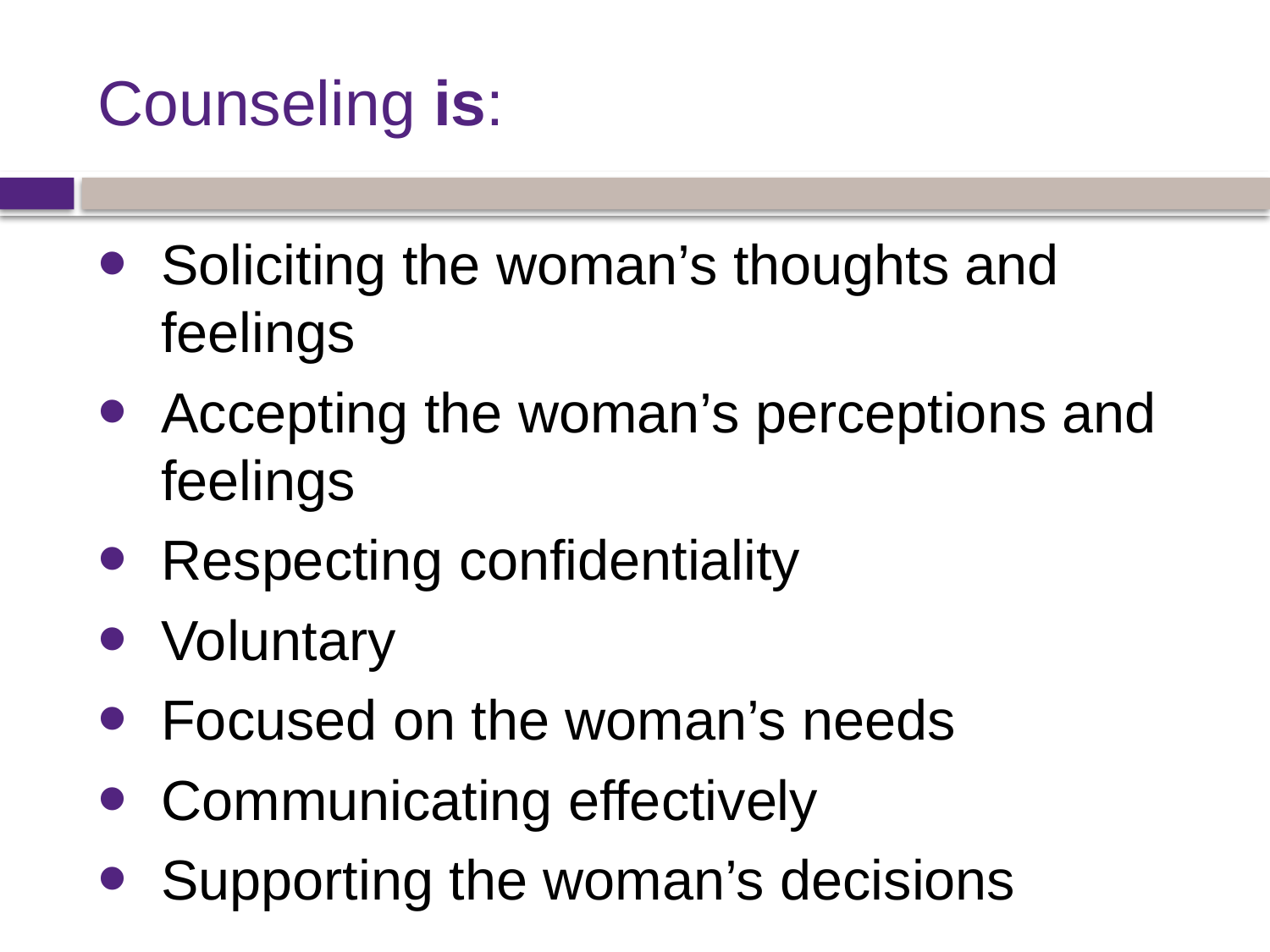

# Counseling is:
Soliciting the woman’s thoughts and feelings
Accepting the woman’s perceptions and feelings
Respecting confidentiality
Voluntary
Focused on the woman’s needs
Communicating effectively
Supporting the woman’s decisions